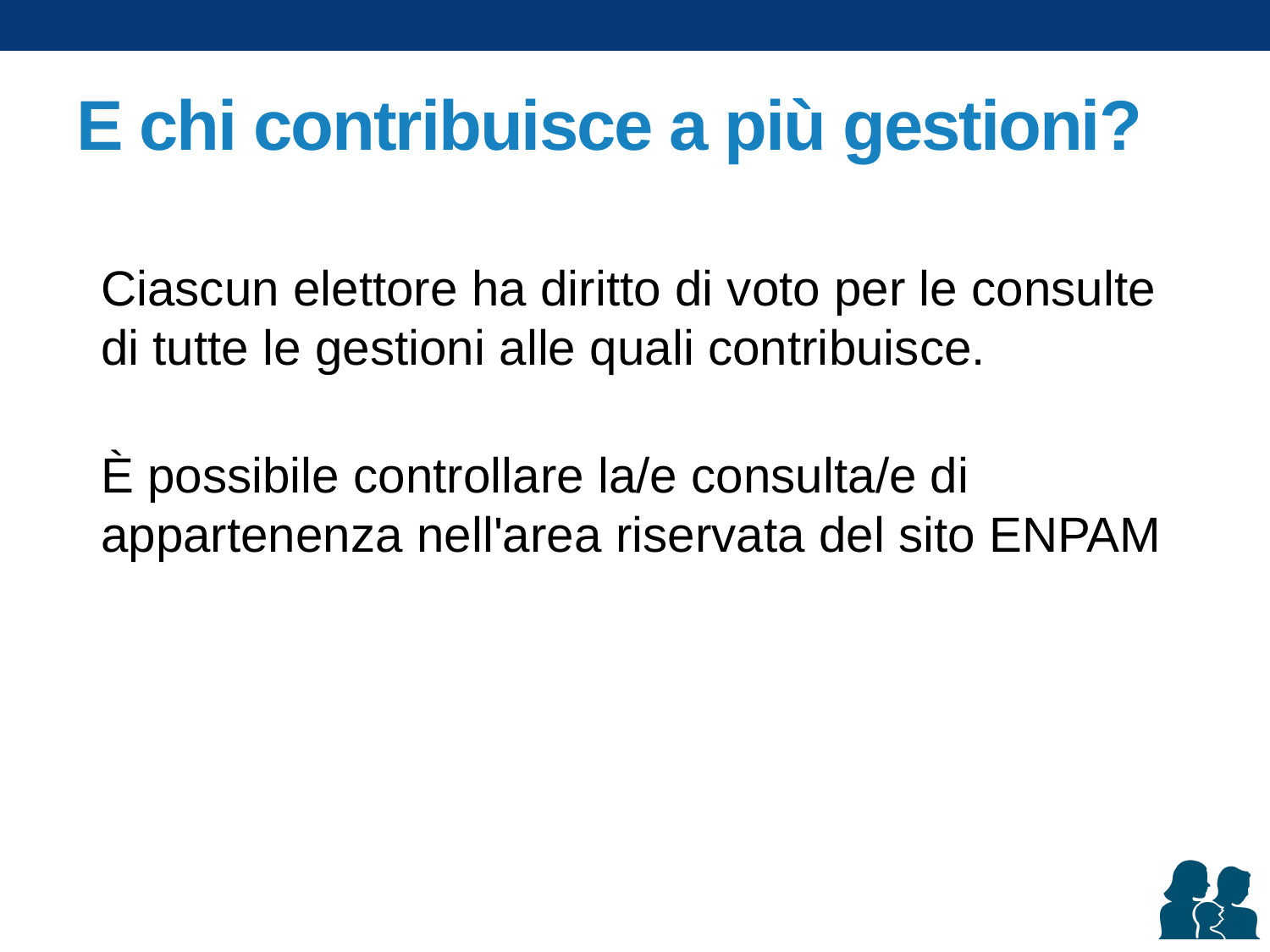

# E chi contribuisce a più gestioni?
Ciascun elettore ha diritto di voto per le consulte di tutte le gestioni alle quali contribuisce.
È possibile controllare la/e consulta/e di appartenenza nell'area riservata del sito ENPAM